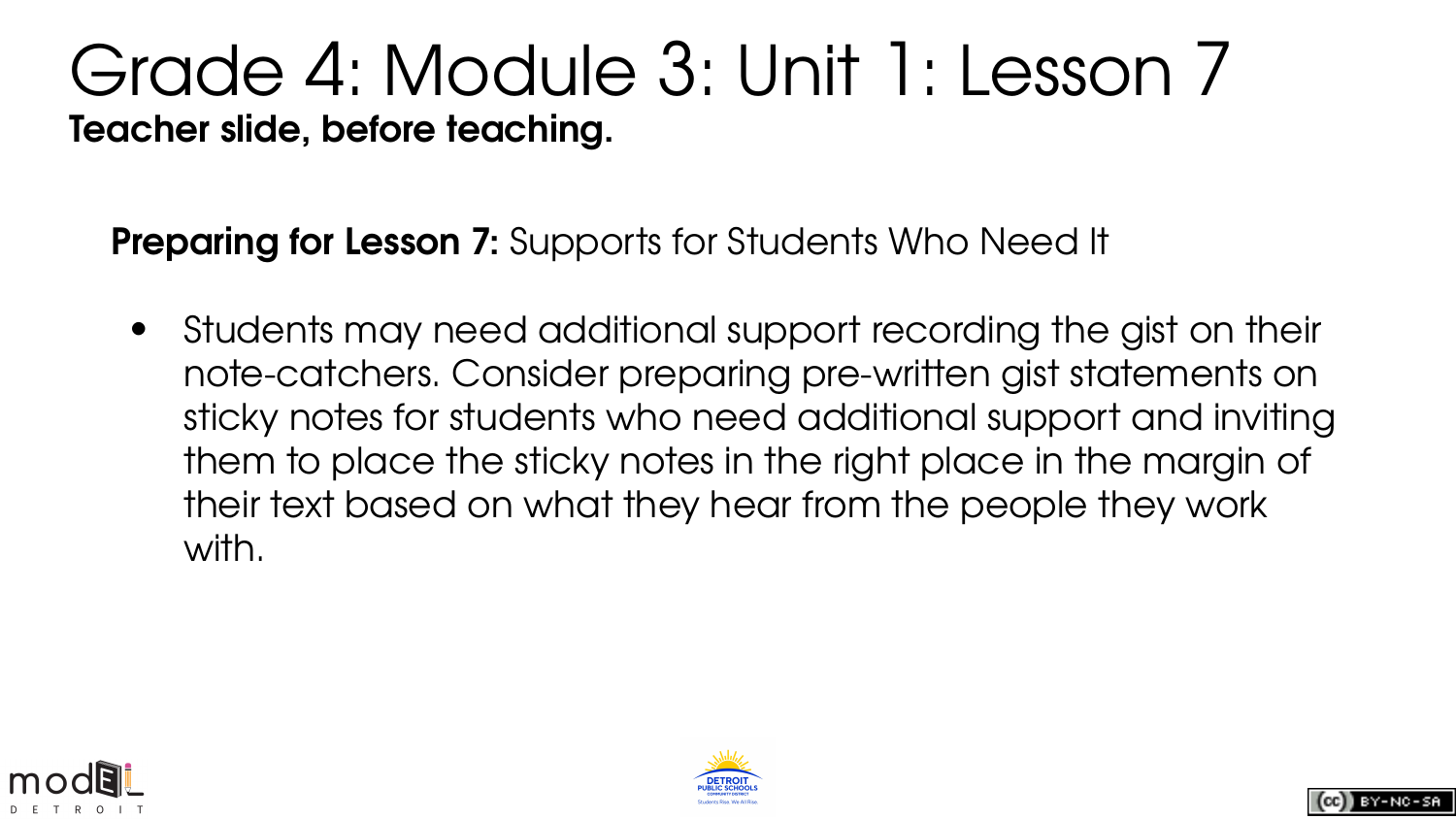

# Grade 4: Module 3: Unit 1: Lesson 7
Teacher slide, before teaching.

Preparing for Lesson 7: Supports for Students Who Need It

Students may need additional support recording the gist on their note-catchers. Consider preparing pre-written gist statements on sticky notes for students who need additional support and inviting them to place the sticky notes in the right place in the margin of their text based on what they hear from the people they work with.